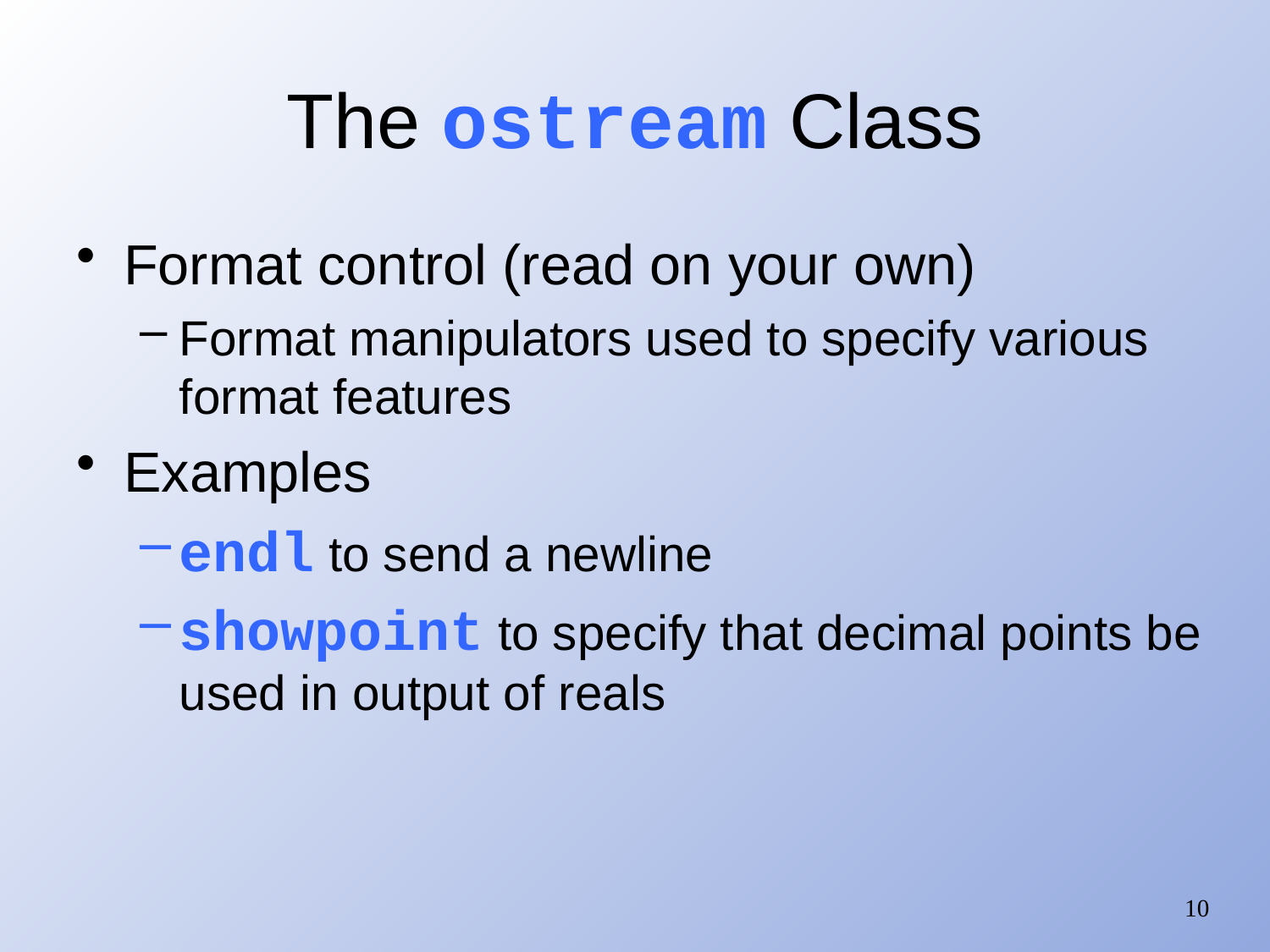

# The ostream Class
Format control (read on your own)
Format manipulators used to specify various format features
Examples
endl to send a newline
showpoint to specify that decimal points be used in output of reals
10